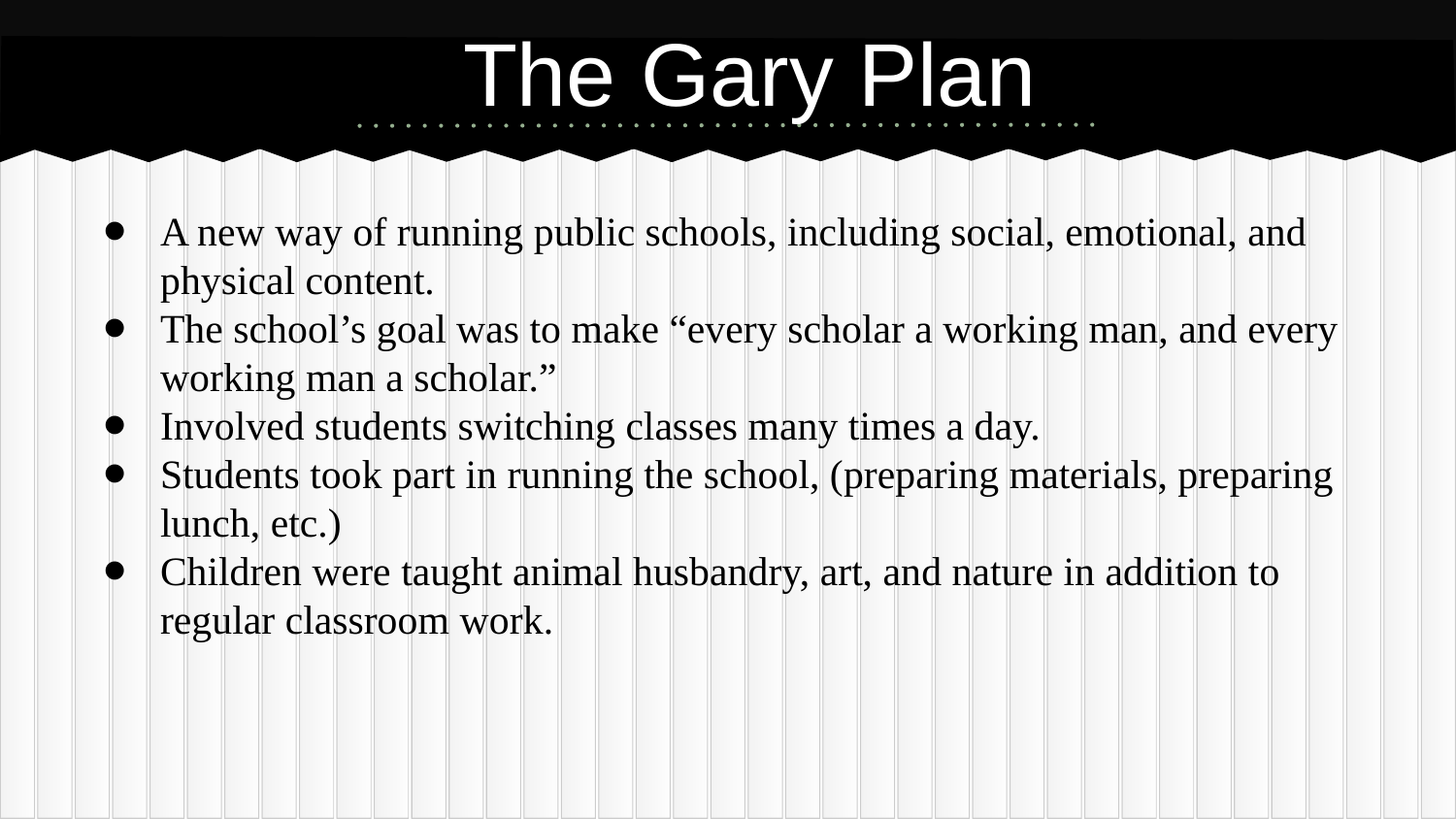

# The Gary Plan
A new way of running public schools, including social, emotional, and physical content.
The school’s goal was to make “every scholar a working man, and every working man a scholar.”
Involved students switching classes many times a day.
Students took part in running the school, (preparing materials, preparing lunch, etc.)
Children were taught animal husbandry, art, and nature in addition to regular classroom work.